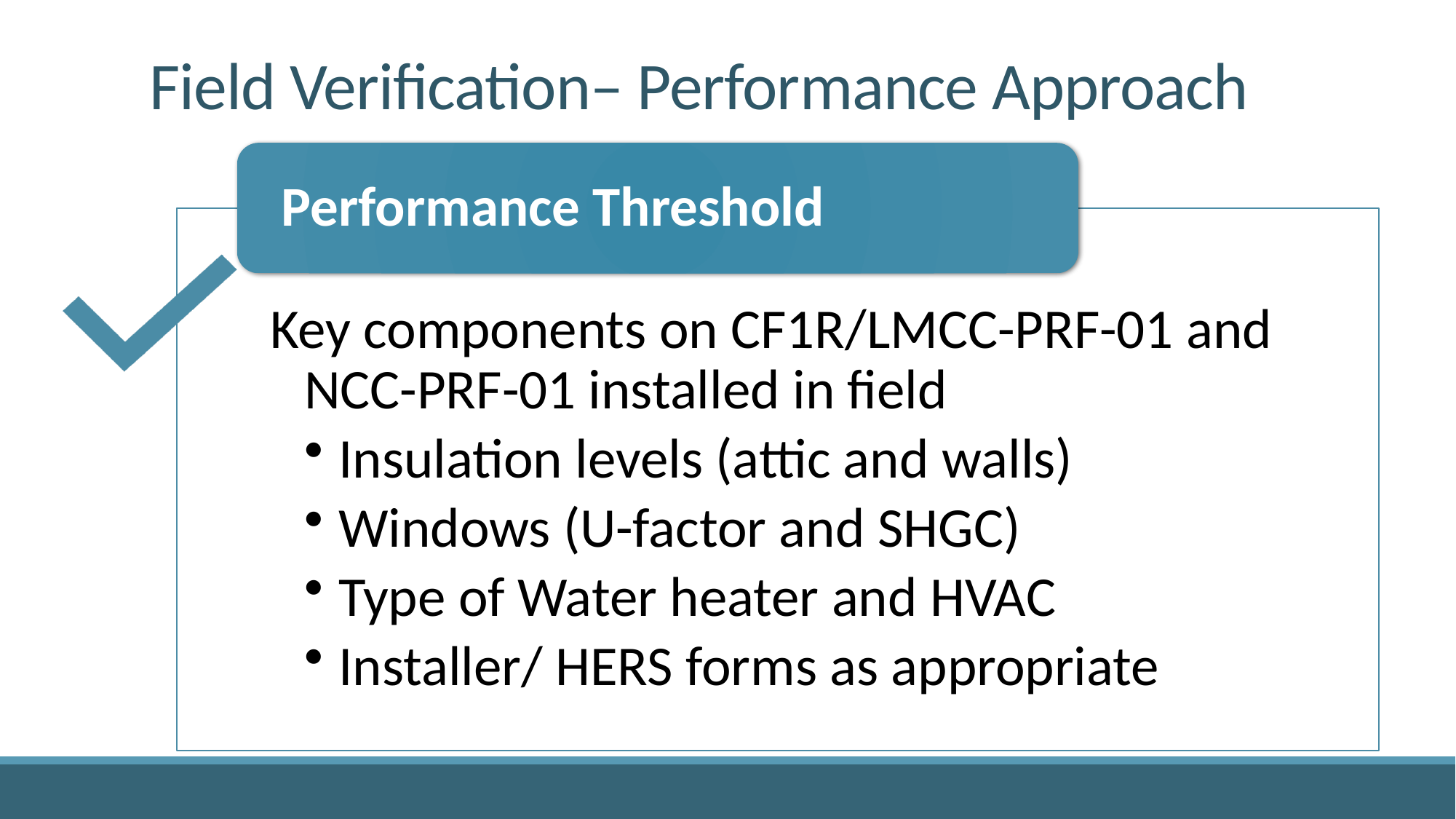

# Field Verification– Performance Approach
Key components on CF1R/LMCC-PRF-01 and NCC-PRF-01 installed in field
Insulation levels (attic and walls)
Windows (U-factor and SHGC)
Type of Water heater and HVAC
Installer/ HERS forms as appropriate
Performance Threshold